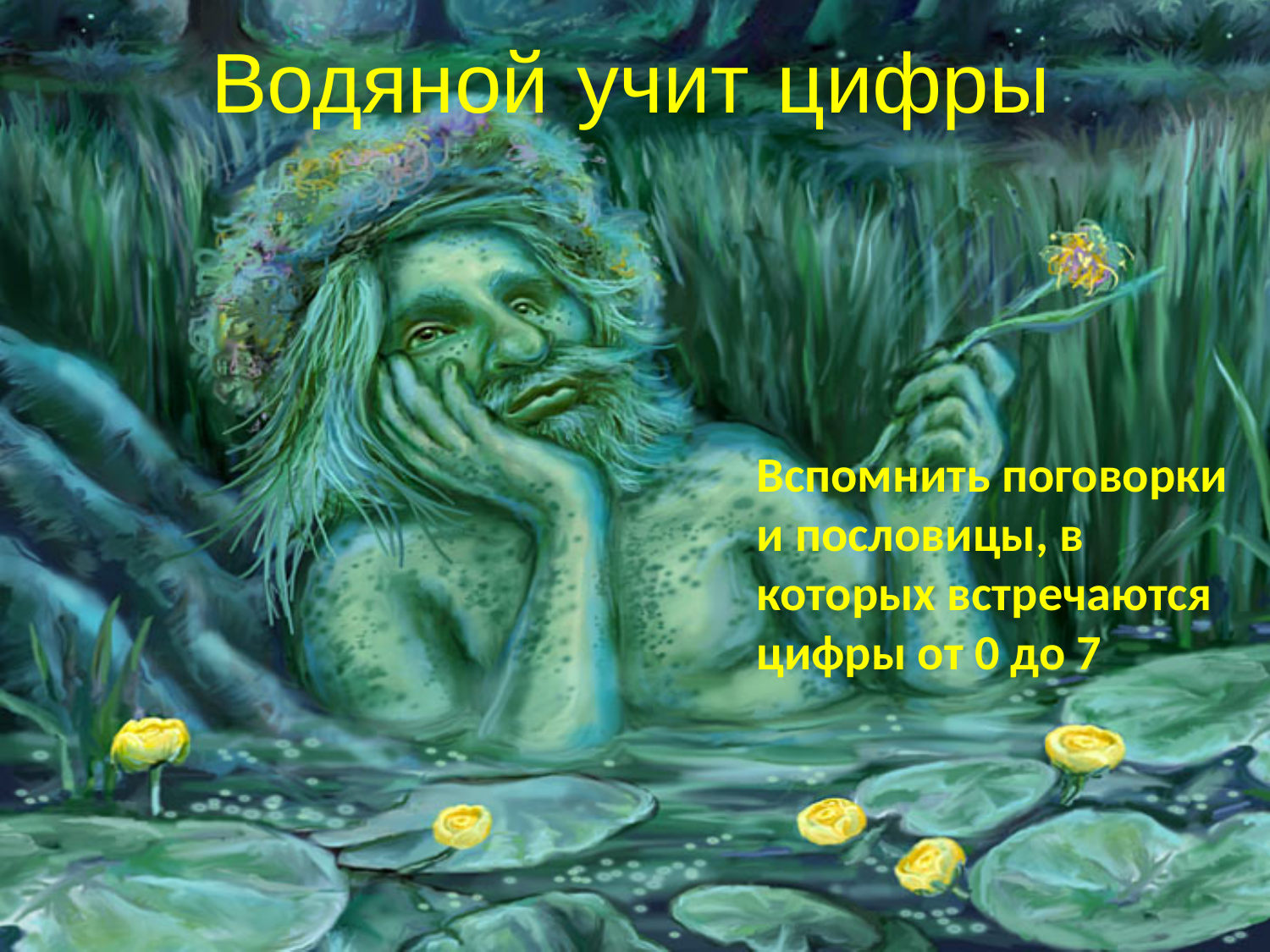

# Водяной учит цифры
Вспомнить поговорки и пословицы, в которых встречаются цифры от 0 до 7